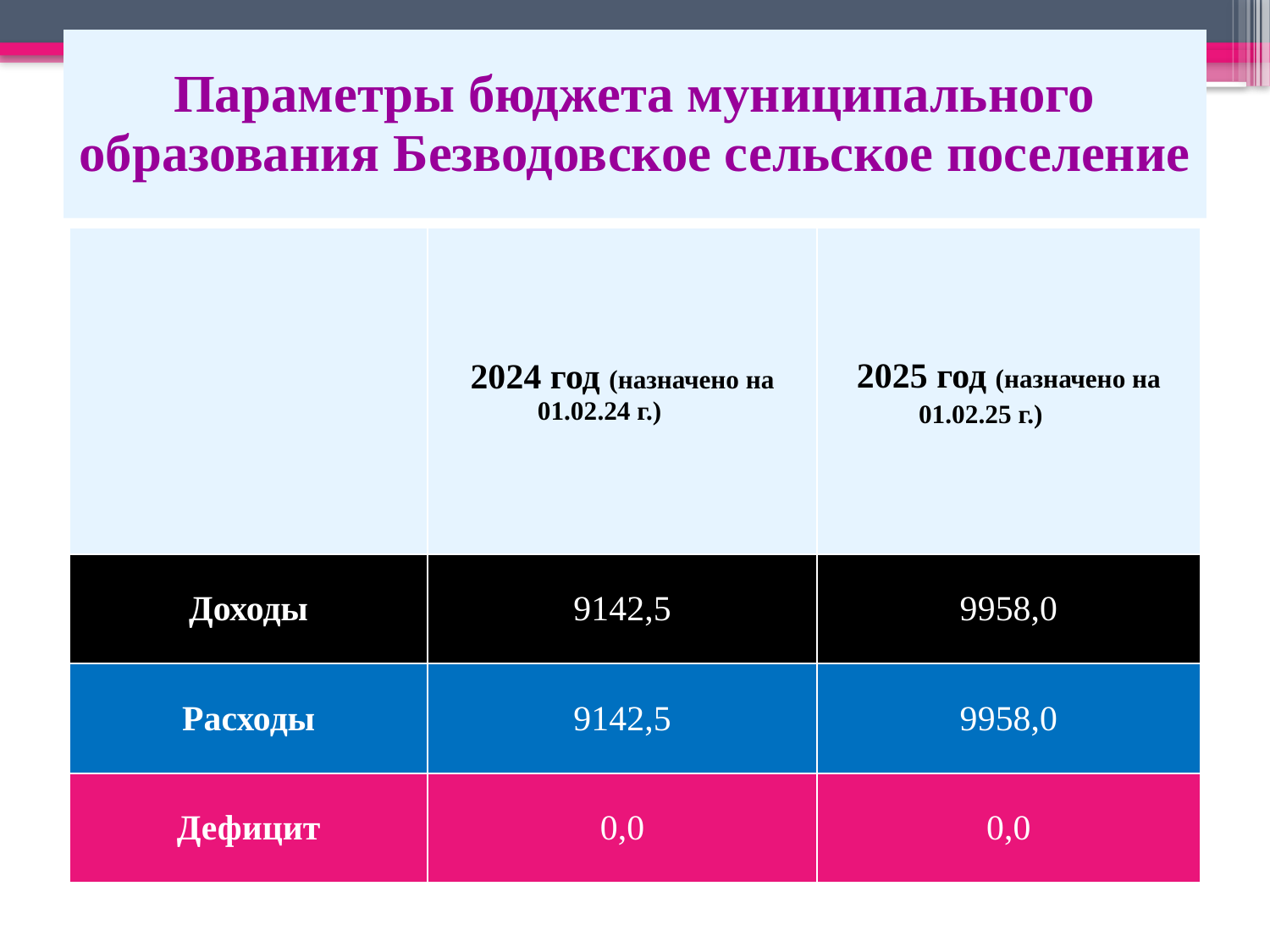

# Параметры бюджета муниципального образования Безводовское сельское поселение
|  | 2024 год (назначено на 01.02.24 г.) | 2025 год (назначено на 01.02.25 г.) |
| --- | --- | --- |
| Доходы | 9142,5 | 9958,0 |
| Расходы | 9142,5 | 9958,0 |
| Дефицит | 0,0 | 0,0 |